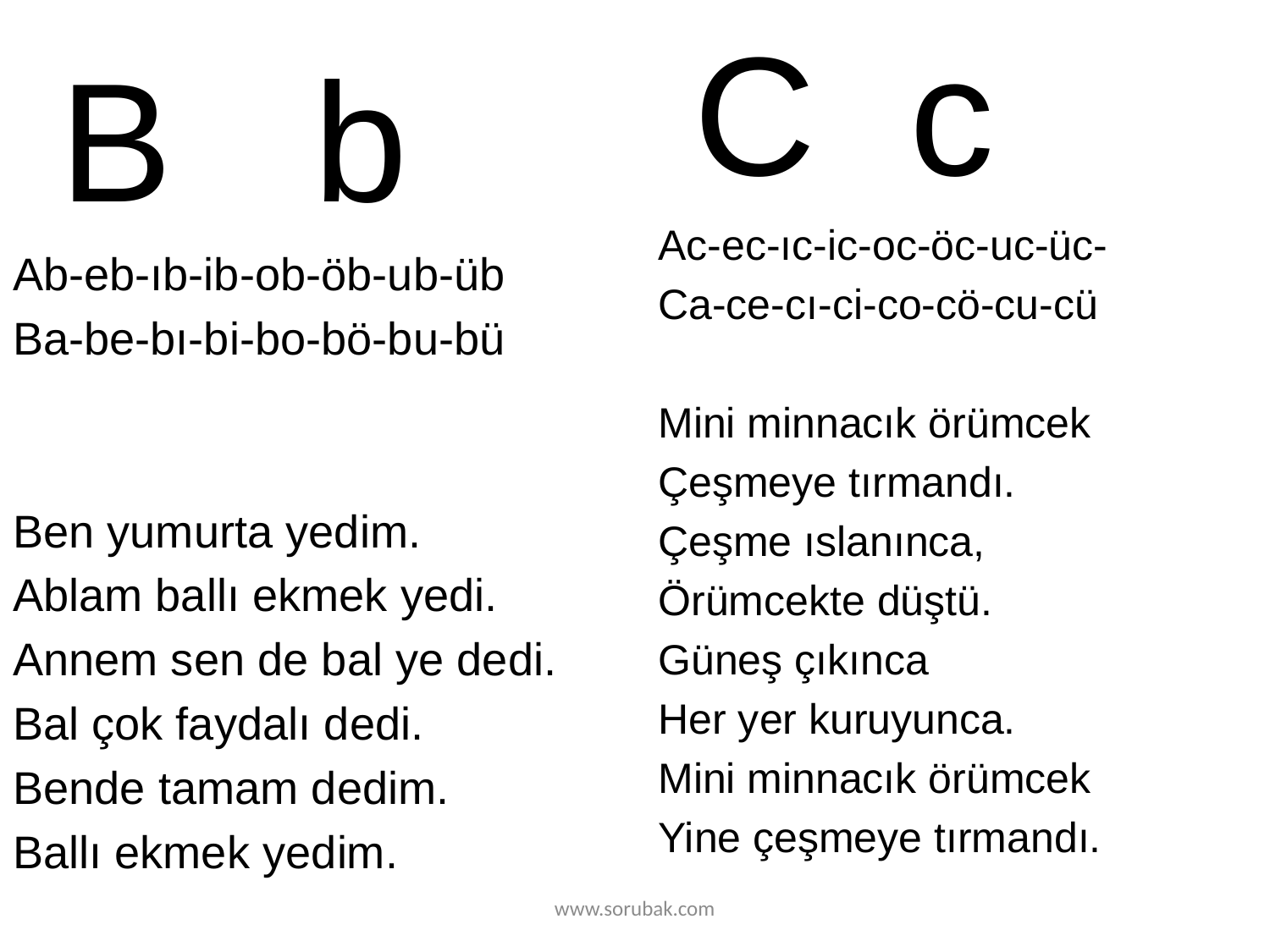

C  c
Ac-ec-ıc-ic-oc-öc-uc-üc-
Ca-ce-cı-ci-co-cö-cu-cü

Mini minnacık örümcek
Çeşmeye tırmandı.
Çeşme ıslanınca,
Örümcekte düştü.
Güneş çıkınca
Her yer kuruyunca.
Mini minnacık örümcek
Yine çeşmeye tırmandı.
 B   b
Ab-eb-ıb-ib-ob-öb-ub-üb
Ba-be-bı-bi-bo-bö-bu-bü

Ben yumurta yedim.
Ablam ballı ekmek yedi.
Annem sen de bal ye dedi.
Bal çok faydalı dedi.
Bende tamam dedim.
Ballı ekmek yedim.

www.sorubak.com